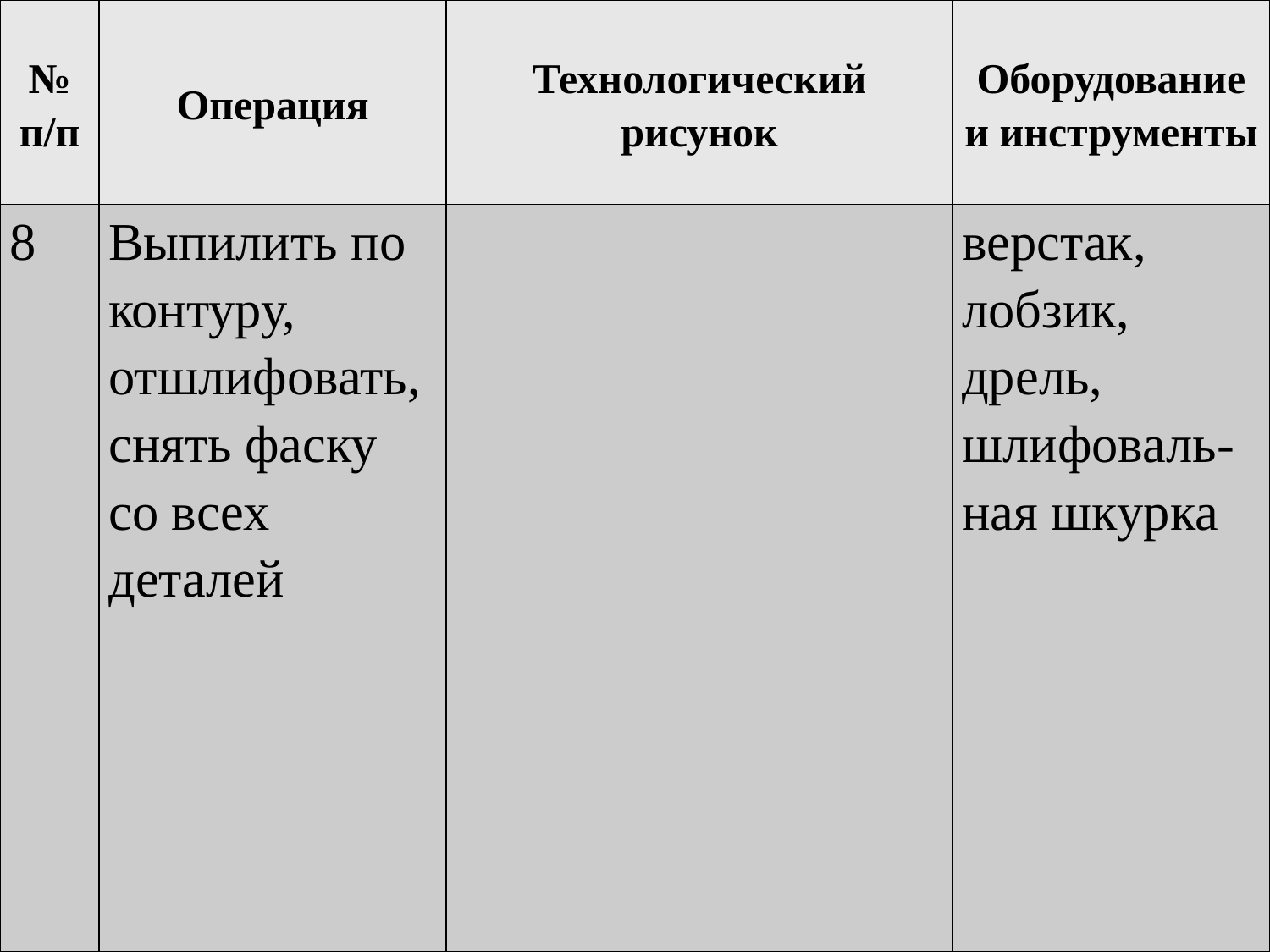

| № п/п | Операция | Технологический рисунок | Оборудование и инструменты |
| --- | --- | --- | --- |
| 8 | Выпилить по контуру, отшлифовать, снять фаску со всех деталей |  | верстак, лобзик, дрель, шлифоваль- ная шкурка |